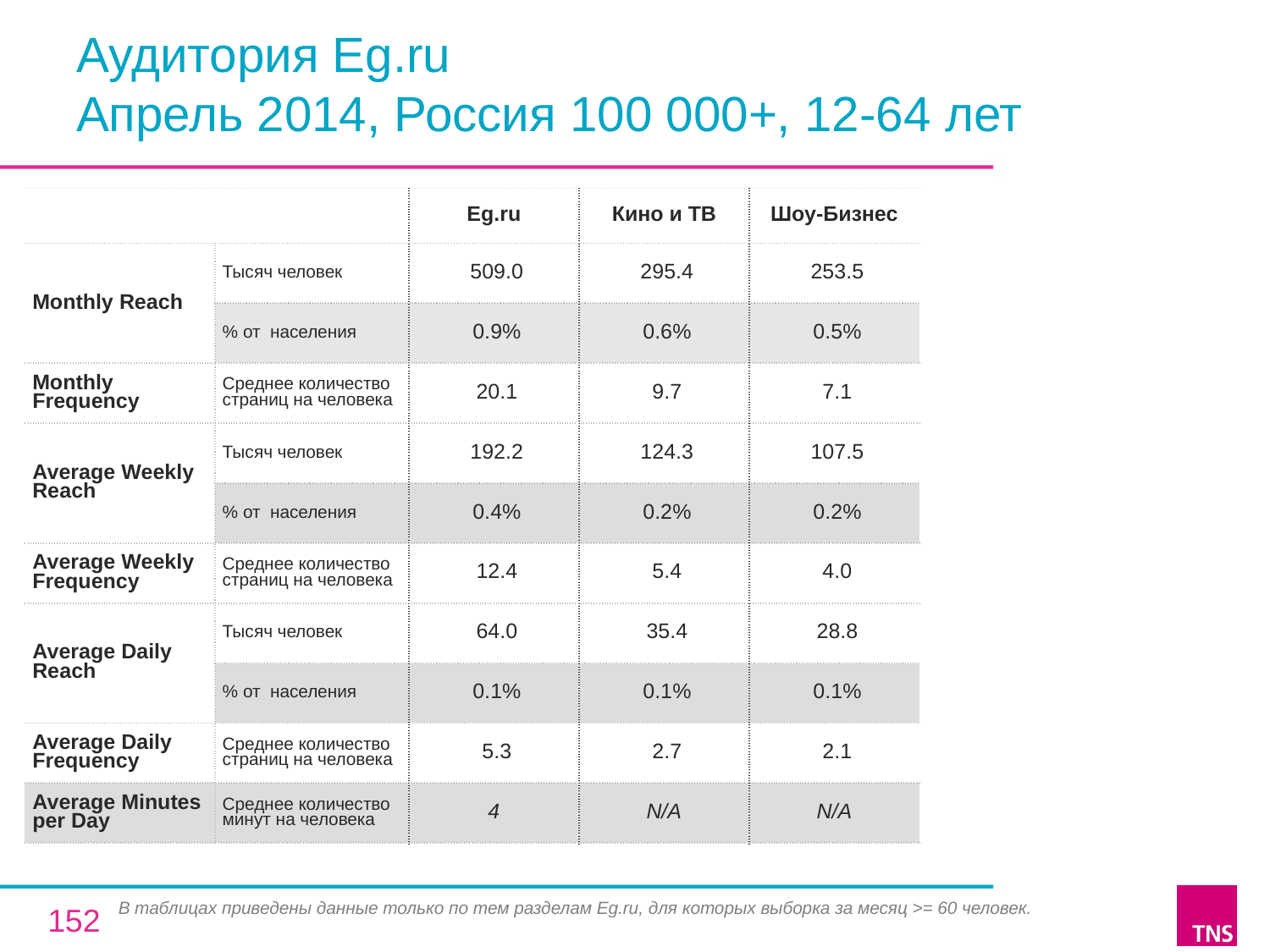

# Аудитория Eg.ru Апрель 2014, Россия 100 000+, 12-64 лет
|  |  | Eg.ru | Кино и ТВ | Шоу-Бизнес |
| --- | --- | --- | --- | --- |
| Monthly Reach | Тысяч человек | 509.0 | 295.4 | 253.5 |
|  | % от населения | 0.9% | 0.6% | 0.5% |
| Monthly Frequency | Среднее количество страниц на человека | 20.1 | 9.7 | 7.1 |
| Average Weekly Reach | Тысяч человек | 192.2 | 124.3 | 107.5 |
|  | % от населения | 0.4% | 0.2% | 0.2% |
| Average Weekly Frequency | Среднее количество страниц на человека | 12.4 | 5.4 | 4.0 |
| Average Daily Reach | Тысяч человек | 64.0 | 35.4 | 28.8 |
|  | % от населения | 0.1% | 0.1% | 0.1% |
| Average Daily Frequency | Среднее количество страниц на человека | 5.3 | 2.7 | 2.1 |
| Average Minutes per Day | Среднее количество минут на человека | 4 | N/A | N/A |
В таблицах приведены данные только по тем разделам Eg.ru, для которых выборка за месяц >= 60 человек.
152